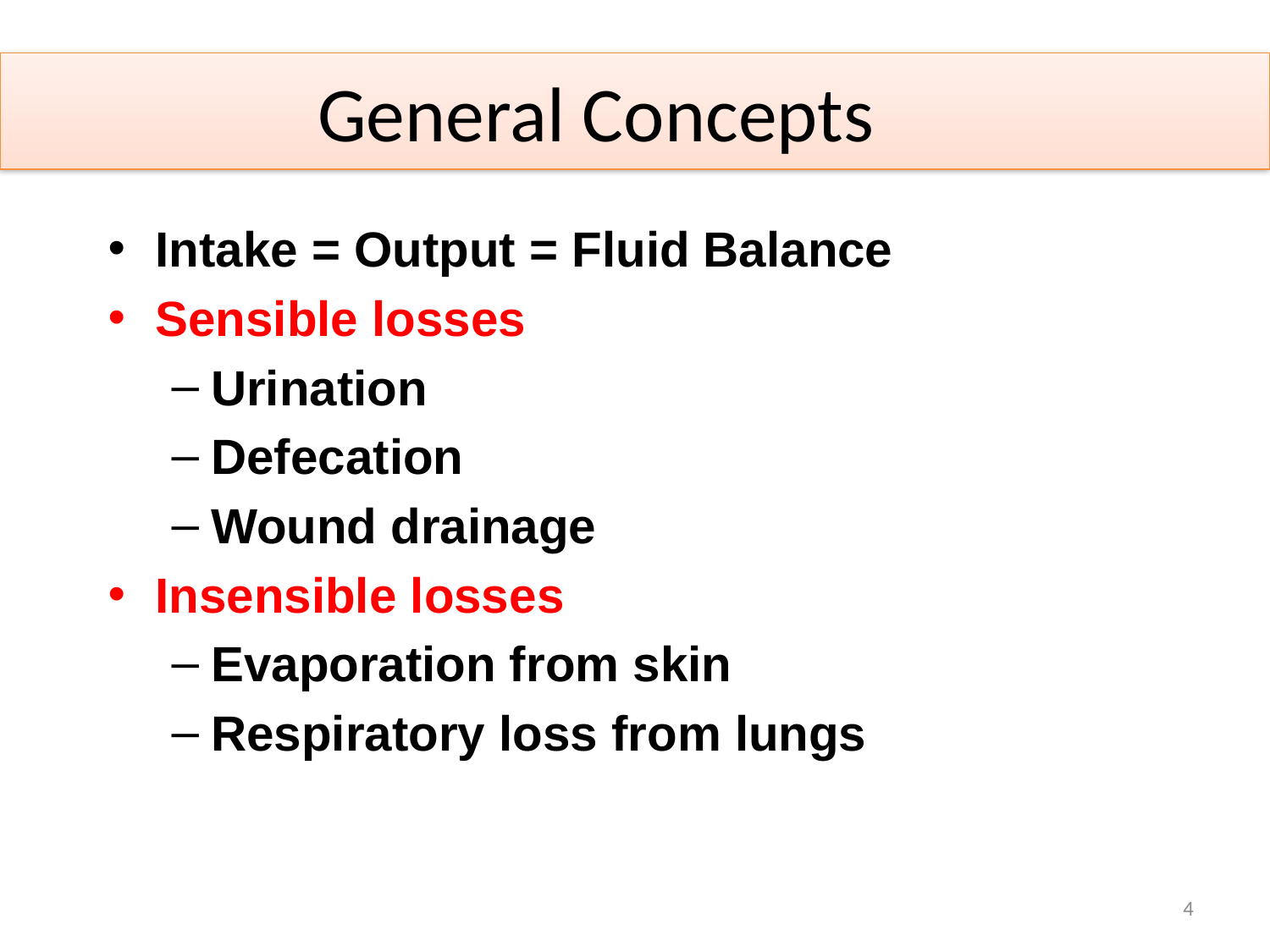

# General Concepts
Intake = Output = Fluid Balance
Sensible losses
Urination
Defecation
Wound drainage
Insensible losses
Evaporation from skin
Respiratory loss from lungs
4